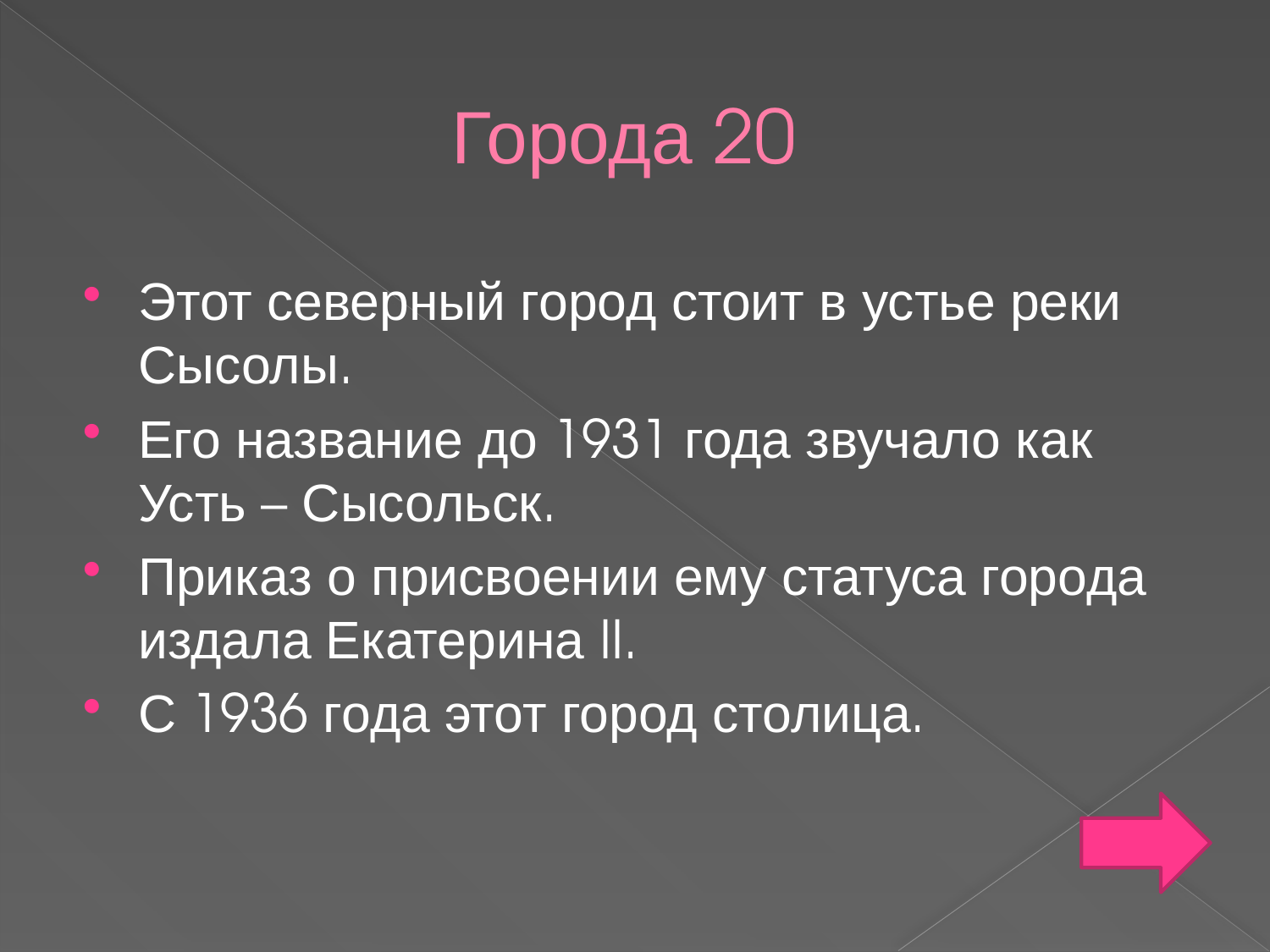

# Города 20
Этот северный город стоит в устье реки Сысолы.
Его название до 1931 года звучало как Усть – Сысольск.
Приказ о присвоении ему статуса города издала Екатерина II.
С 1936 года этот город столица.